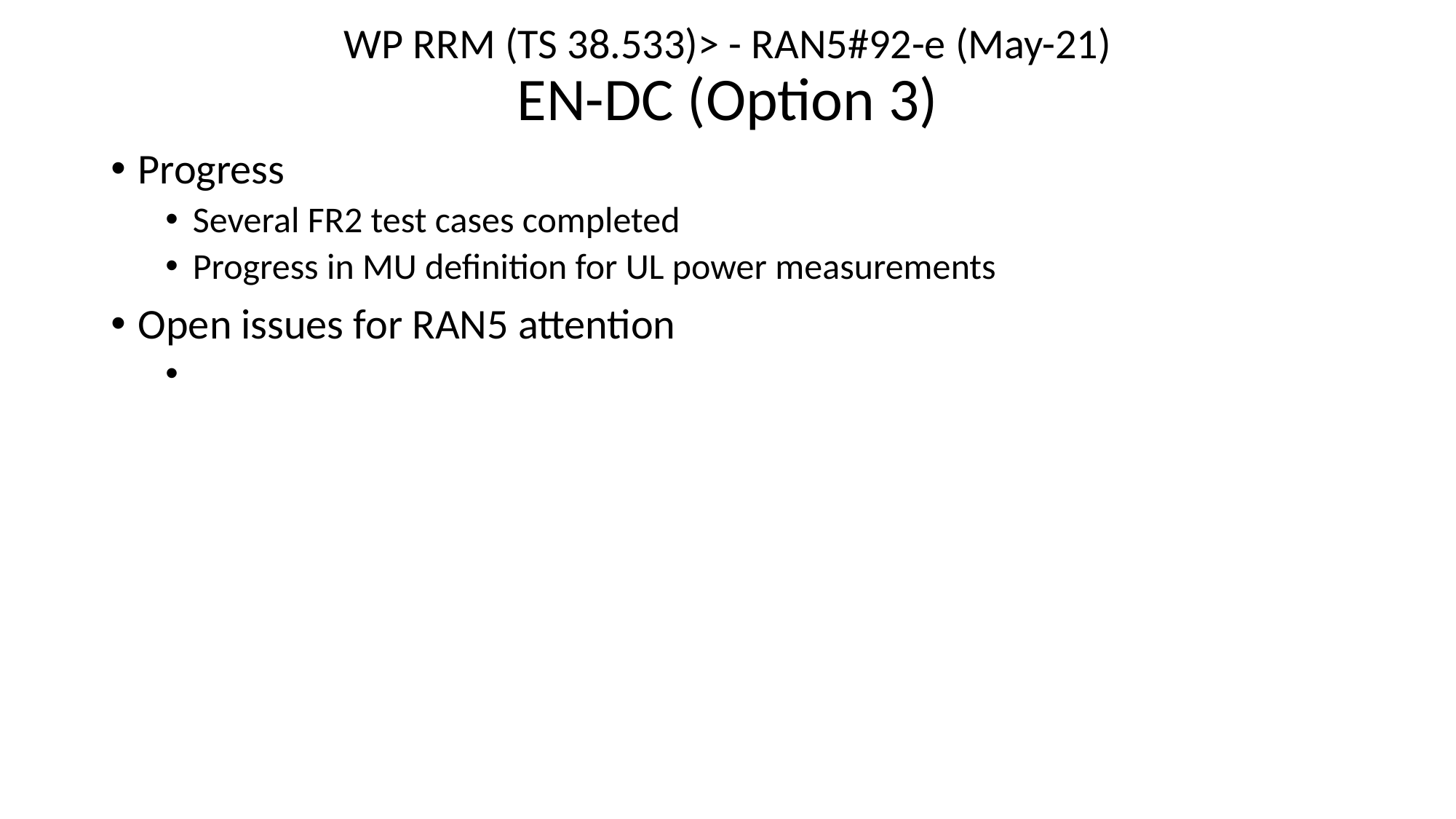

# WP RRM (TS 38.533)> - RAN5#92-e (May-21) EN-DC (Option 3)
Progress
Several FR2 test cases completed
Progress in MU definition for UL power measurements
Open issues for RAN5 attention